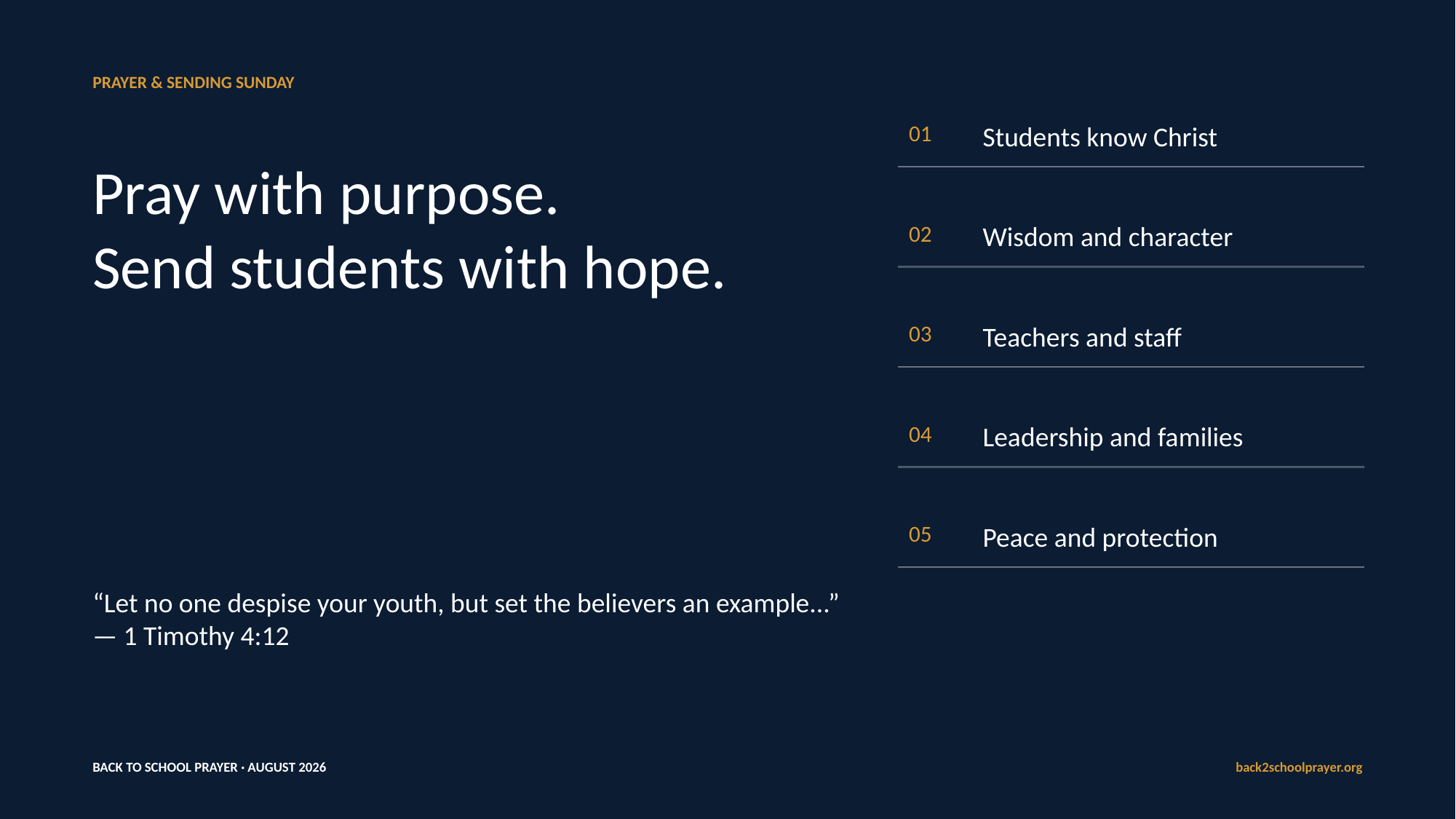

PRAYER & SENDING SUNDAY
01
Students know Christ
Pray with purpose.
Send students with hope.

02
Wisdom and character

03
Teachers and staff

04
Leadership and families

05
Peace and protection

“Let no one despise your youth, but set the believers an example...” — 1 Timothy 4:12
BACK TO SCHOOL PRAYER · AUGUST 2026
back2schoolprayer.org